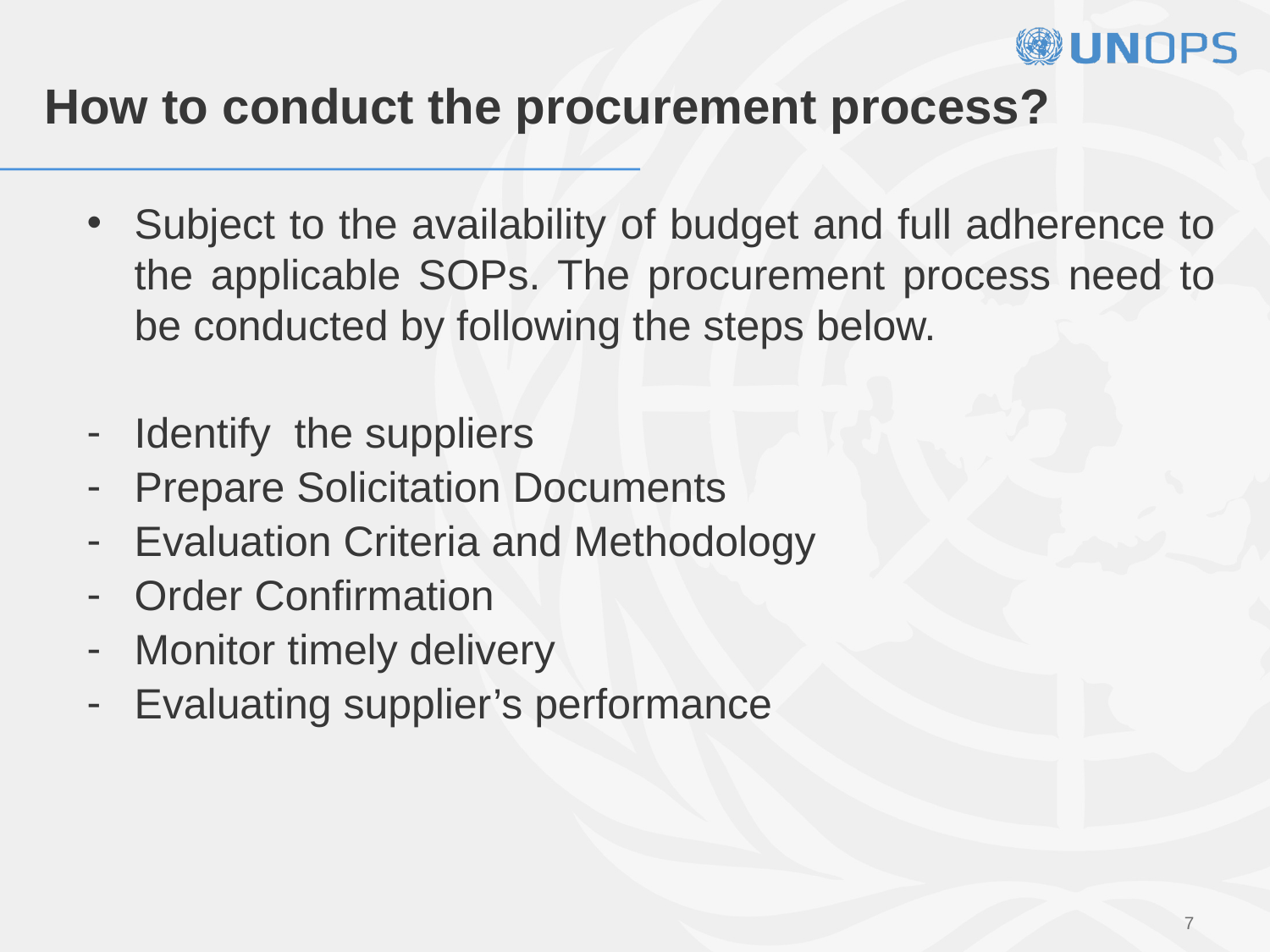

# How to conduct the procurement process?
Subject to the availability of budget and full adherence to the applicable SOPs. The procurement process need to be conducted by following the steps below.

Identify  the suppliers
Prepare Solicitation Documents
Evaluation Criteria and Methodology
Order Confirmation
Monitor timely delivery
Evaluating supplier’s performance
7